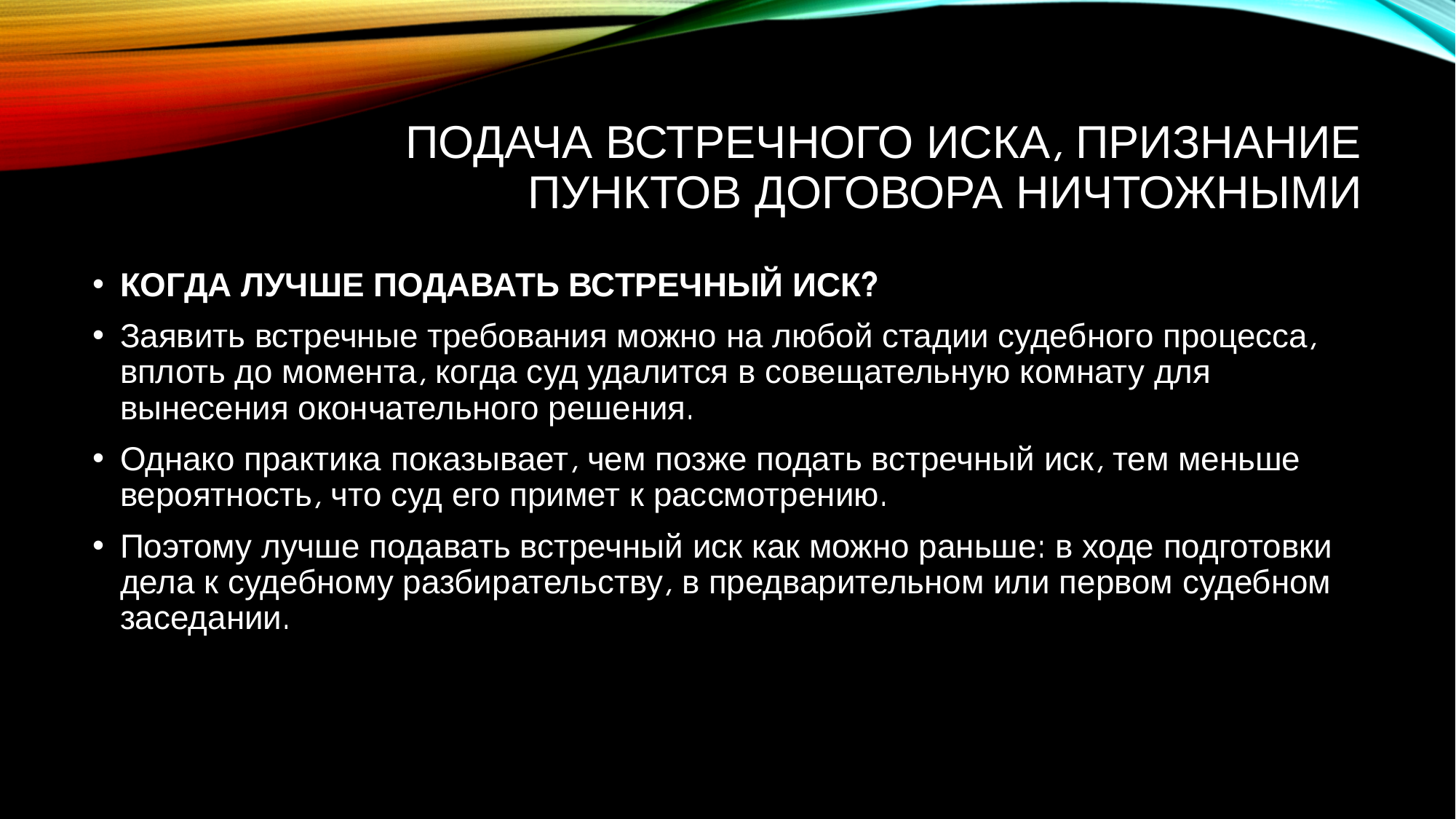

# Подача встречного иска, признание пунктов договора ничтожными
КОГДА ЛУЧШЕ ПОДАВАТЬ ВСТРЕЧНЫЙ ИСК?
Заявить встречные требования можно на любой стадии судебного процесса, вплоть до момента, когда суд удалится в совещательную комнату для вынесения окончательного решения.
Однако практика показывает, чем позже подать встречный иск, тем меньше вероятность, что суд его примет к рассмотрению.
Поэтому лучше подавать встречный иск как можно раньше: в ходе подготовки дела к судебному разбирательству, в предварительном или первом судебном заседании.